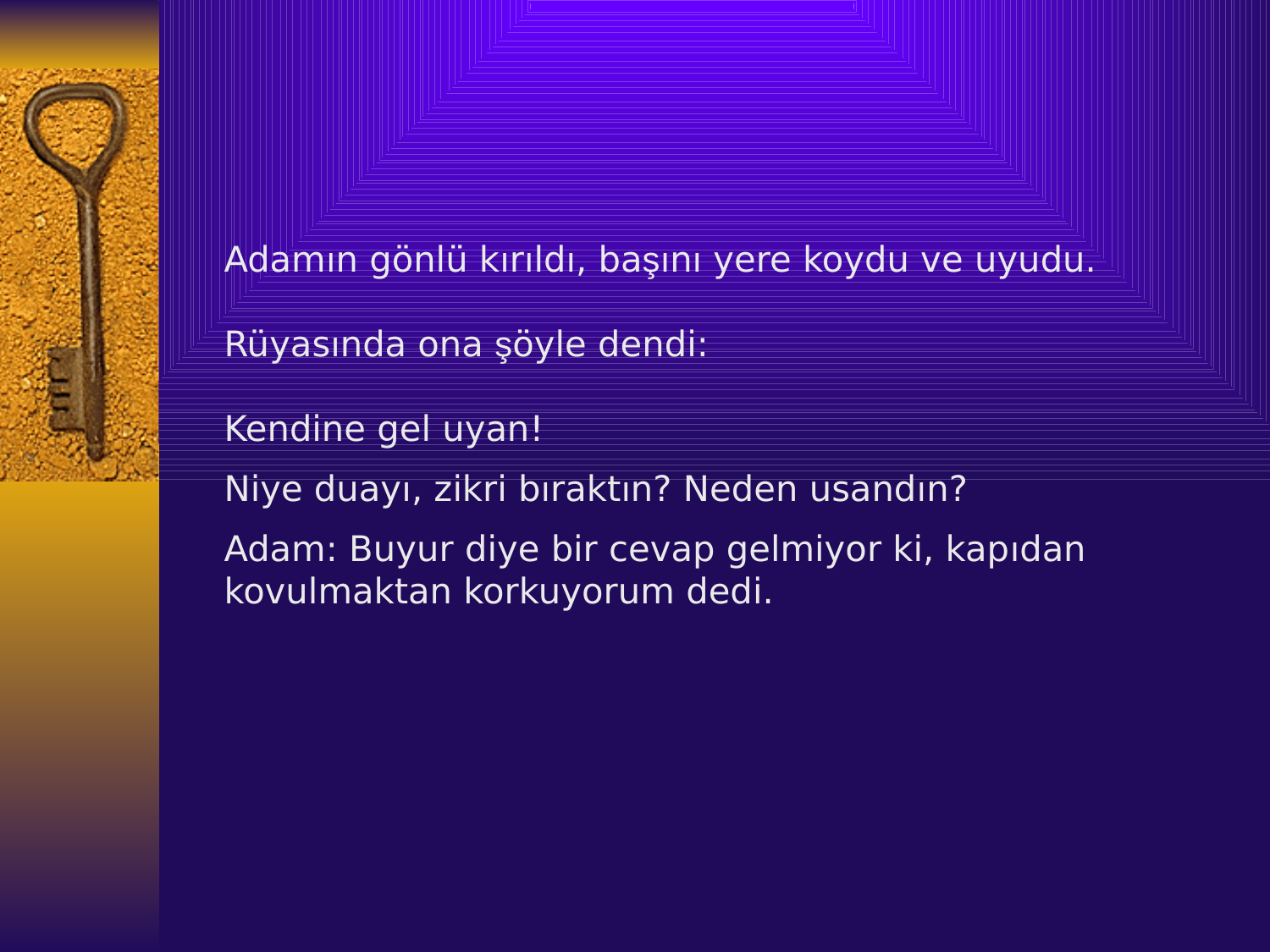

Adamın gönlü kırıldı, başını yere koydu ve uyudu.
Rüyasında ona şöyle dendi:
Kendine gel uyan!
Niye duayı, zikri bıraktın? Neden usandın?
Adam: Buyur diye bir cevap gelmiyor ki, kapıdan
kovulmaktan korkuyorum dedi.